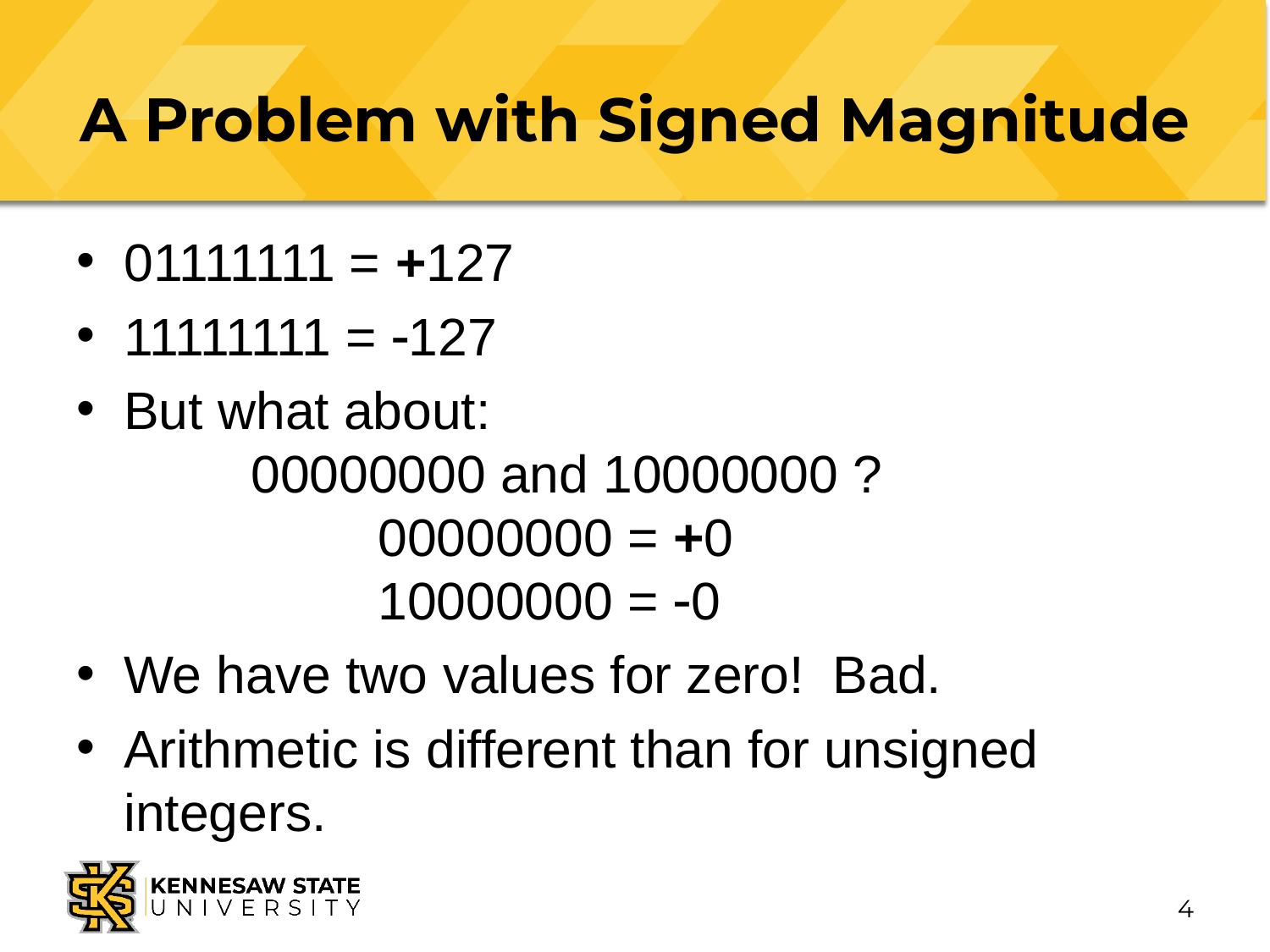

# A Problem with Signed Magnitude
01111111 = +127
11111111 = −127
But what about:
	00000000 and 10000000 ?
		00000000 = +0
		10000000 = −0
We have two values for zero!  Bad.
Arithmetic is different than for unsigned integers.
4